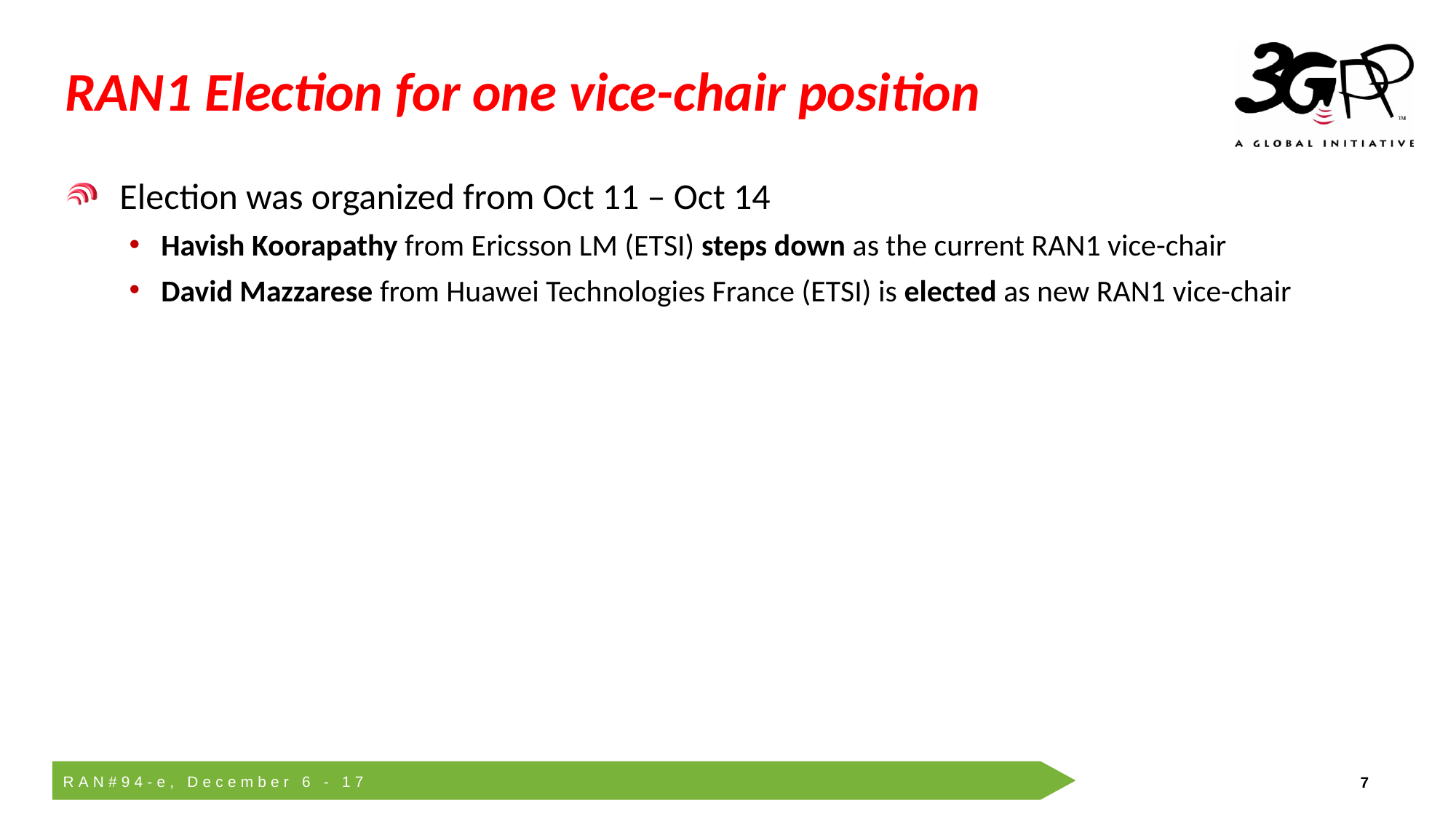

# RAN1 Election for one vice-chair position
Election was organized from Oct 11 – Oct 14
Havish Koorapathy from Ericsson LM (ETSI) steps down as the current RAN1 vice-chair
David Mazzarese from Huawei Technologies France (ETSI) is elected as new RAN1 vice-chair